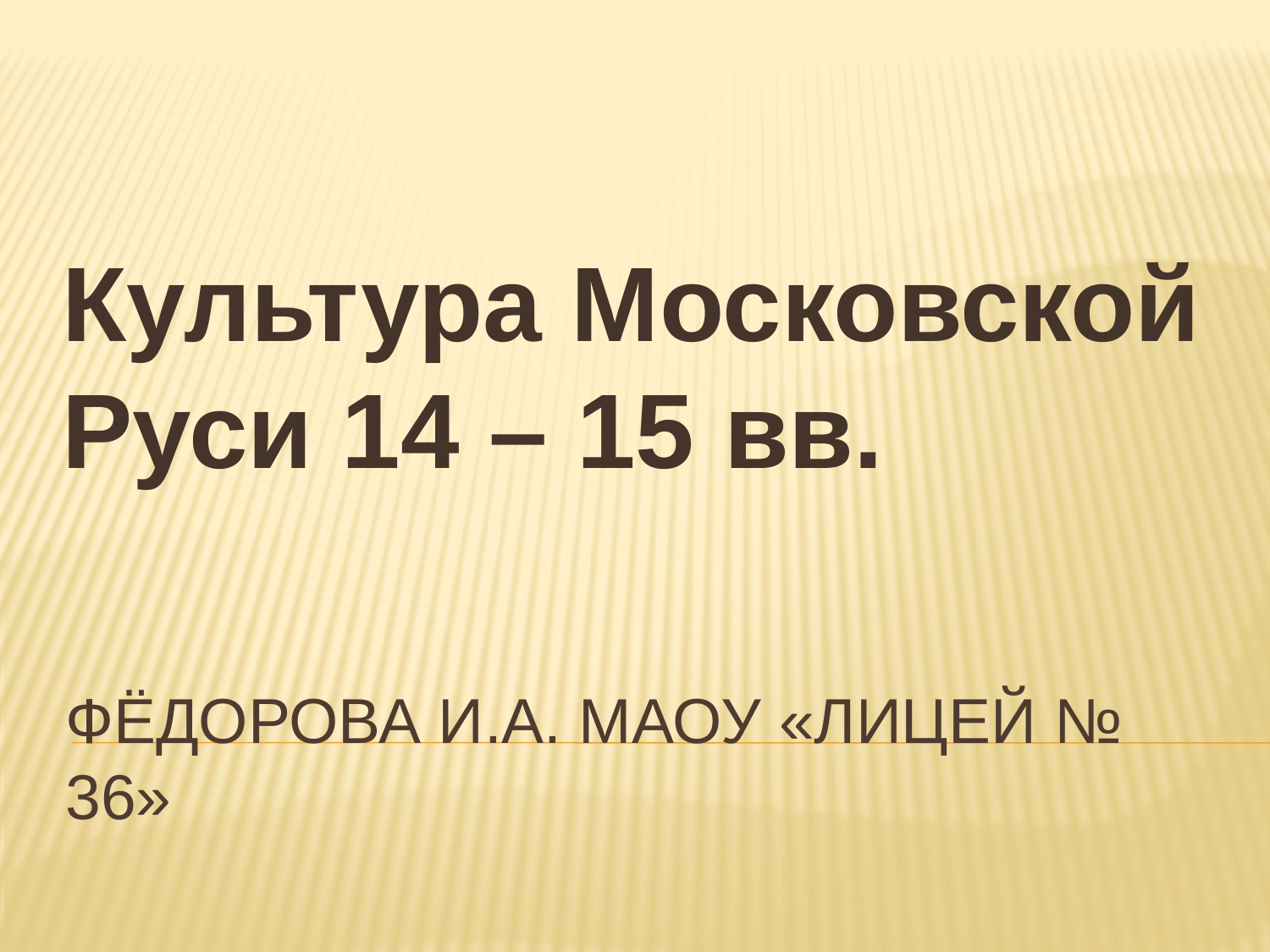

Культура Московской Руси 14 – 15 вв.
# Фёдорова И.А. МАОУ «Лицей № 36»